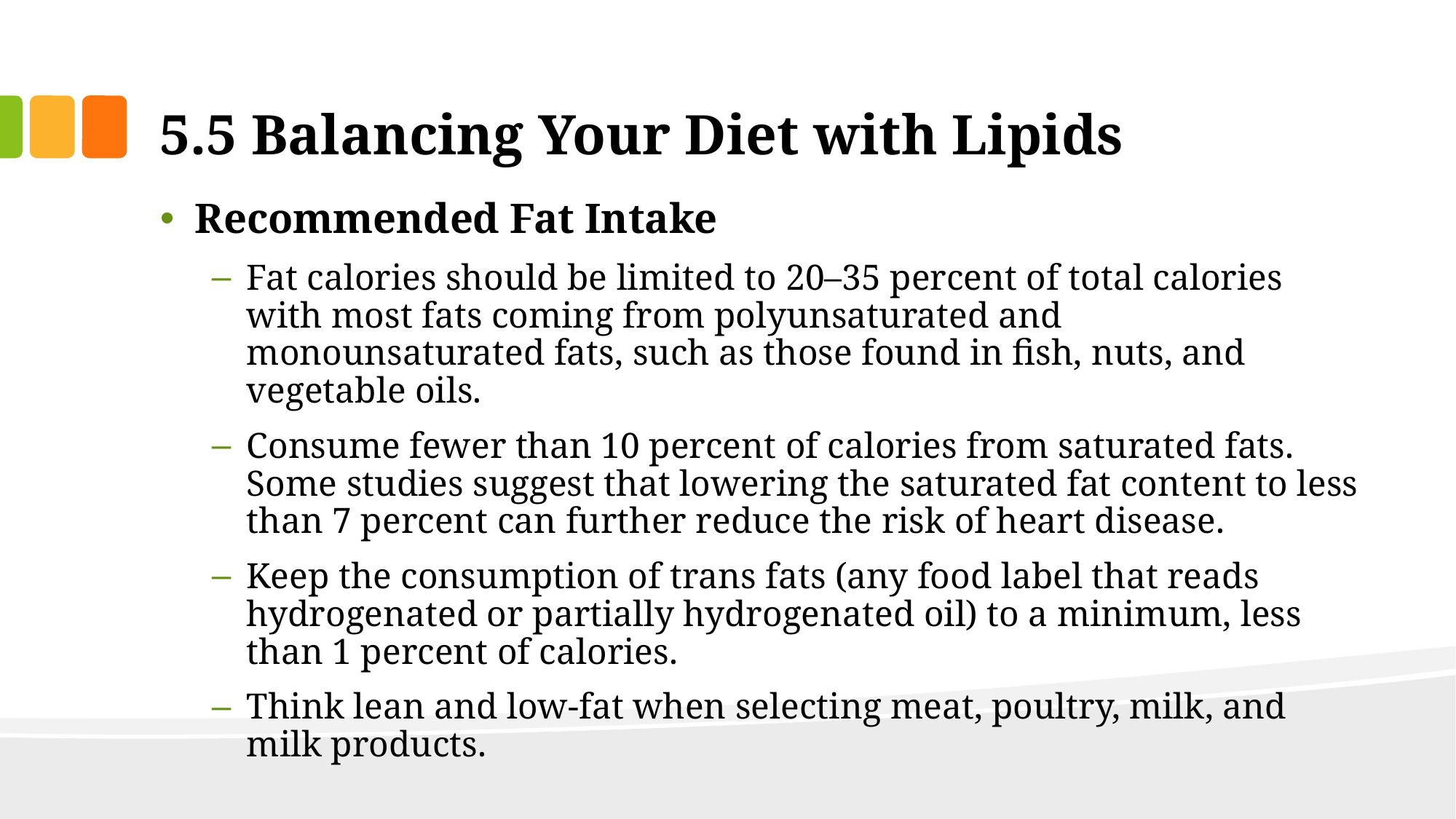

# 5.5 Balancing Your Diet with Lipids
Recommended Fat Intake
Fat calories should be limited to 20–35 percent of total calories with most fats coming from polyunsaturated and monounsaturated fats, such as those found in fish, nuts, and vegetable oils.
Consume fewer than 10 percent of calories from saturated fats. Some studies suggest that lowering the saturated fat content to less than 7 percent can further reduce the risk of heart disease.
Keep the consumption of trans fats (any food label that reads hydrogenated or partially hydrogenated oil) to a minimum, less than 1 percent of calories.
Think lean and low-fat when selecting meat, poultry, milk, and milk products.